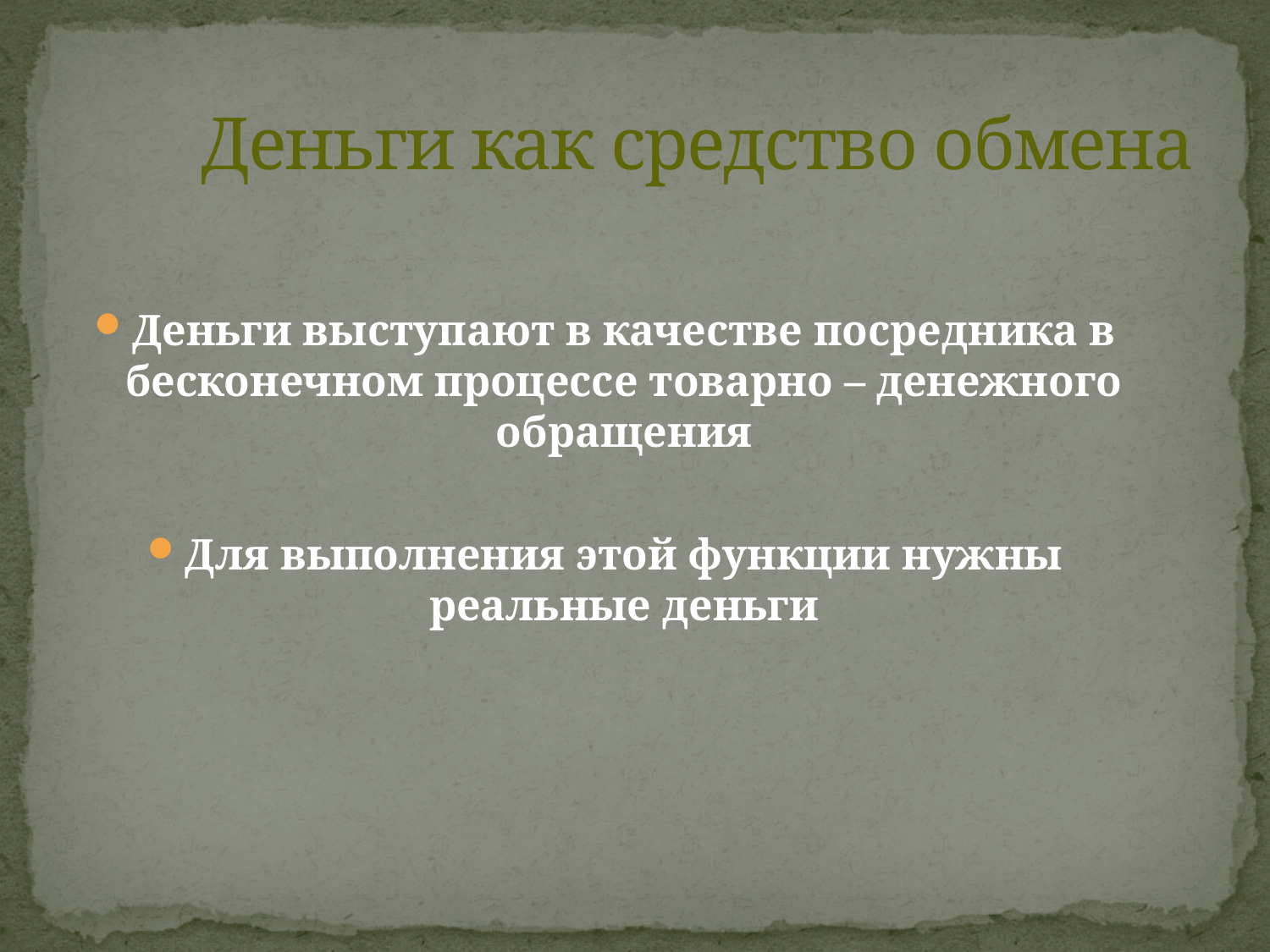

# Деньги как средство обмена
Деньги выступают в качестве посредника в бесконечном процессе товарно – денежного обращения

Для выполнения этой функции нужны реальные деньги